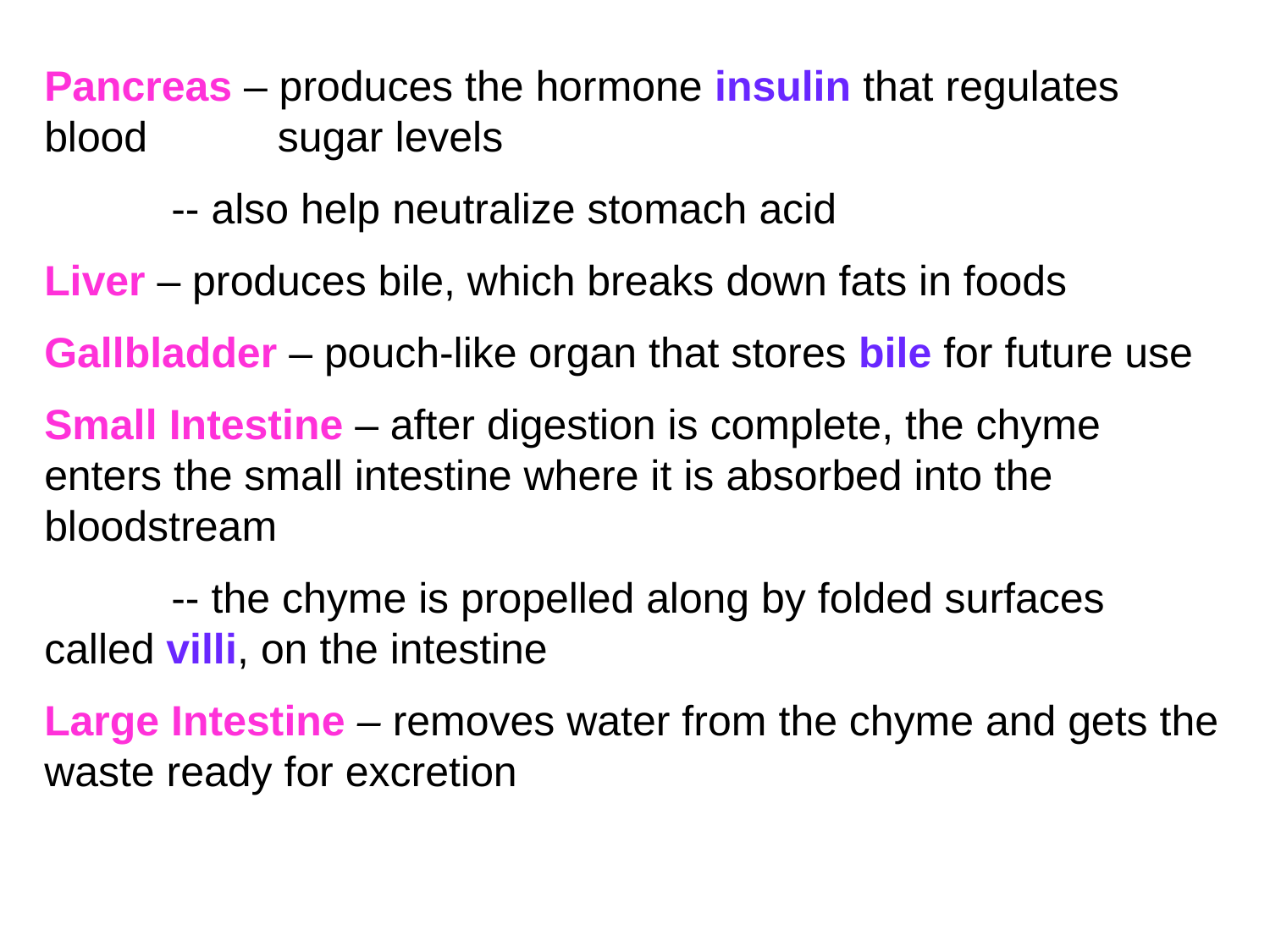

Pancreas – produces the hormone insulin that regulates blood 	         sugar levels
	-- also help neutralize stomach acid
Liver – produces bile, which breaks down fats in foods
Gallbladder – pouch-like organ that stores bile for future use
Small Intestine – after digestion is complete, the chyme enters the small intestine where it is absorbed into the bloodstream
	-- the chyme is propelled along by folded surfaces 	called villi, on the intestine
Large Intestine – removes water from the chyme and gets the waste ready for excretion